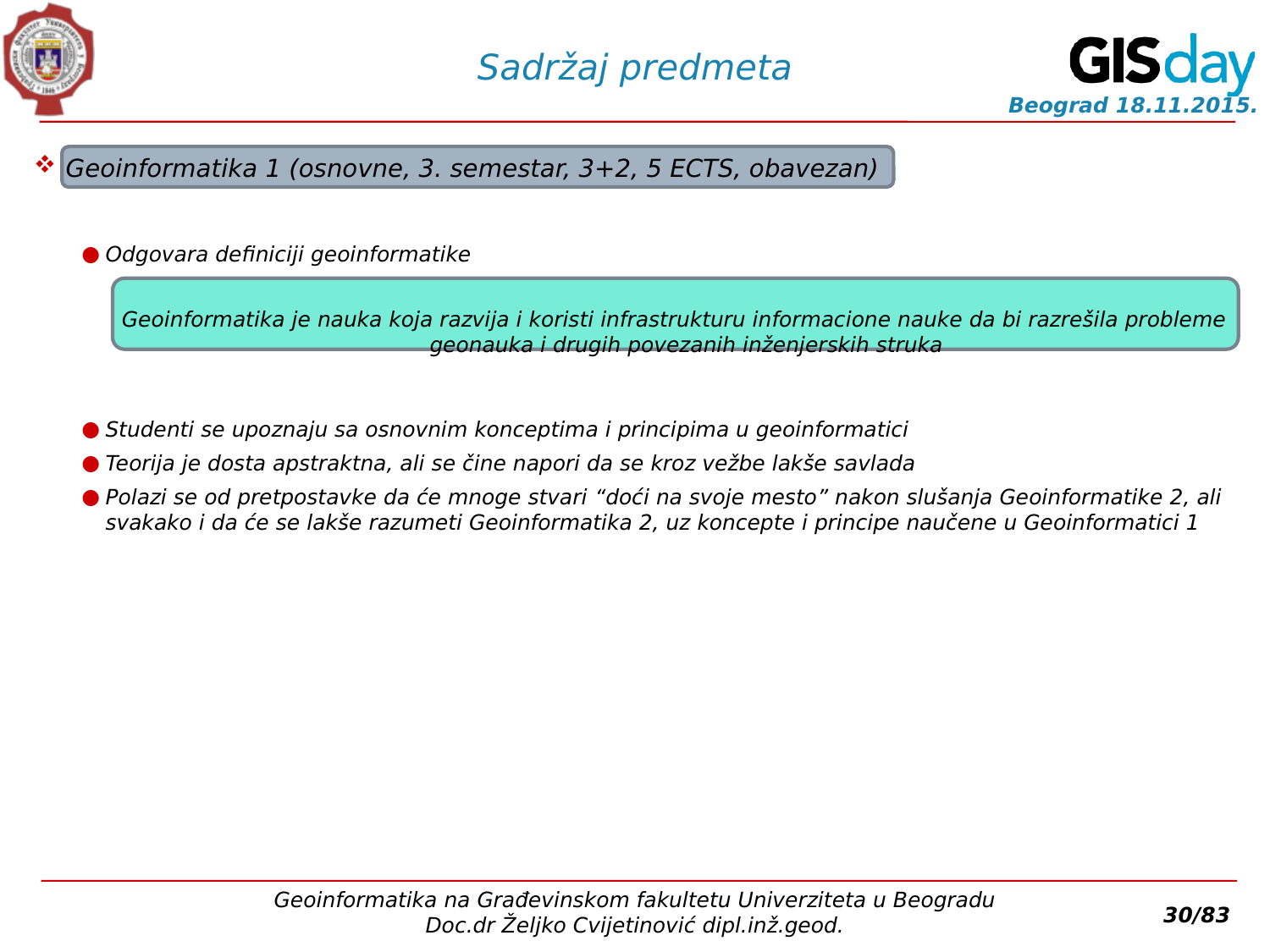

# Sadržaj predmeta
Geoinformatika 1 (osnovne, 3. semestar, 3+2, 5 ECTS, obavezan)

Odgovara definiciji geoinformatike

Geoinformatika je nauka koja razvija i koristi infrastrukturu informacione nauke da bi razrešila probleme geonauka i drugih povezanih inženjerskih struka

Studenti se upoznaju sa osnovnim konceptima i principima u geoinformatici
Teorija je dosta apstraktna, ali se čine napori da se kroz vežbe lakše savlada
Polazi se od pretpostavke da će mnoge stvari “doći na svoje mesto” nakon slušanja Geoinformatike 2, ali svakako i da će se lakše razumeti Geoinformatika 2, uz koncepte i principe naučene u Geoinformatici 1